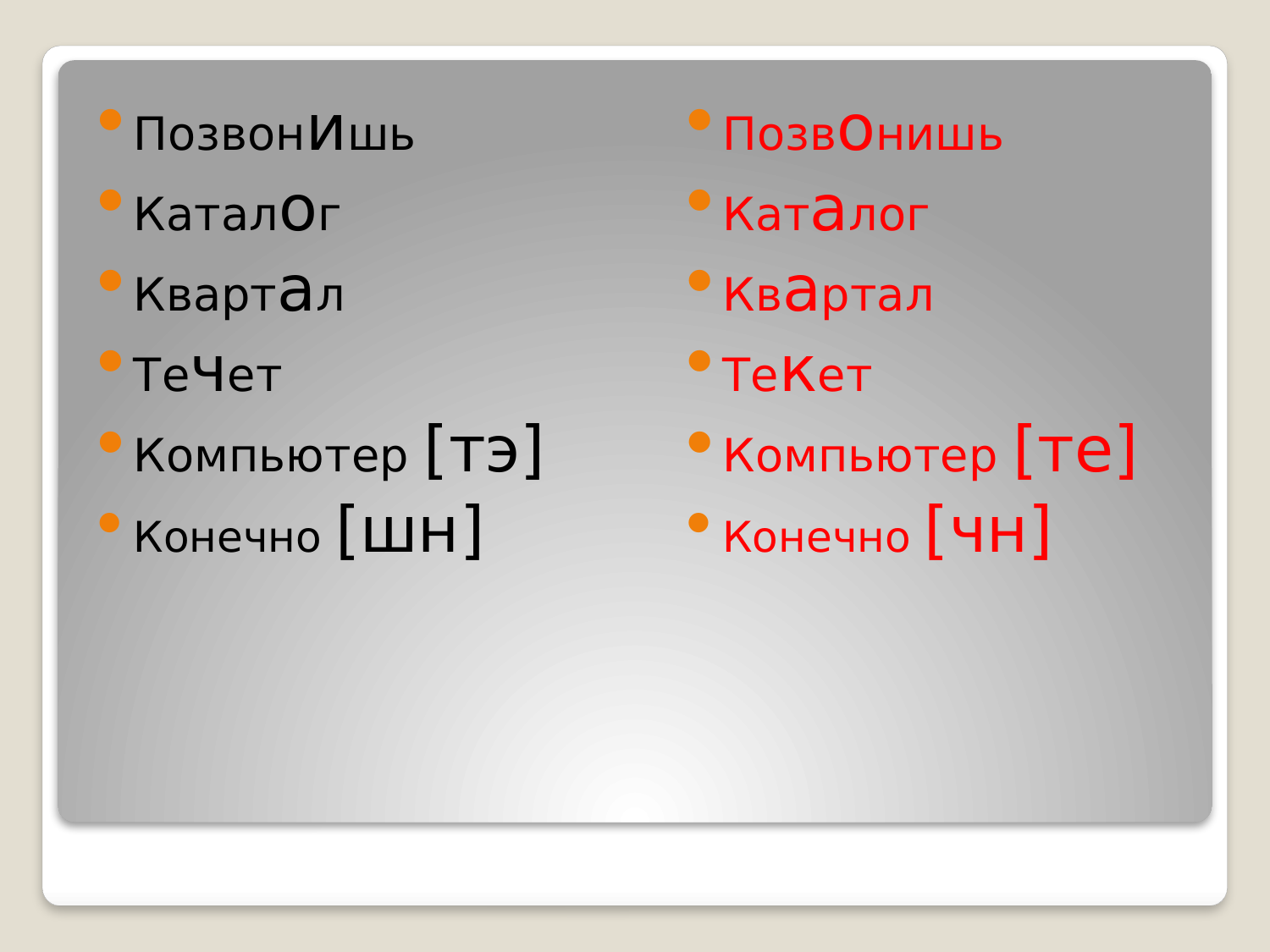

Позвонишь
Каталог
Квартал
Течет
Компьютер [тэ]
Конечно [шн]
Позвонишь
Каталог
Квартал
Текет
Компьютер [те]
Конечно [чн]
#